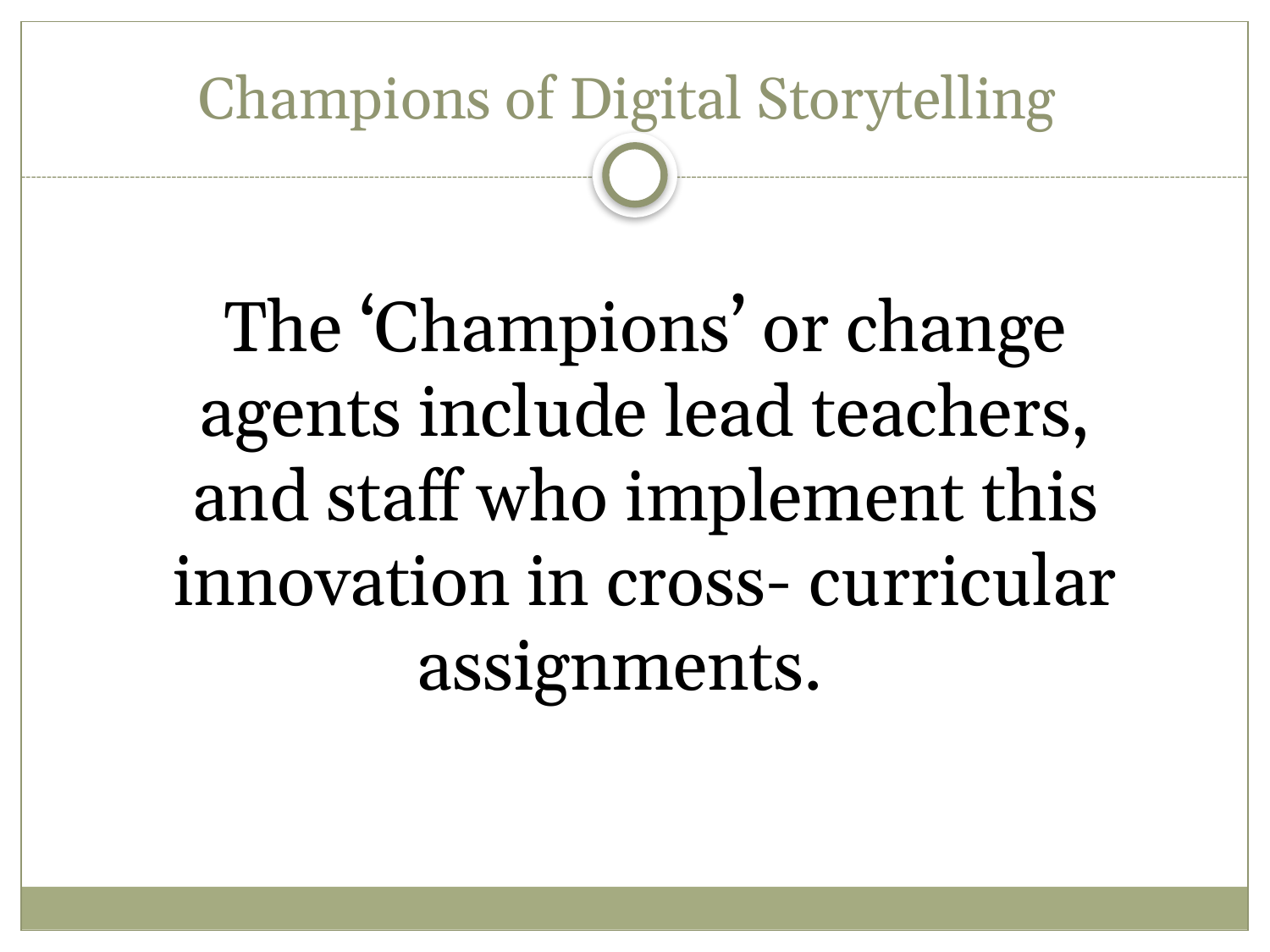

# Champions of Digital Storytelling
The ‘Champions’ or change agents include lead teachers, and staff who implement this innovation in cross- curricular assignments.